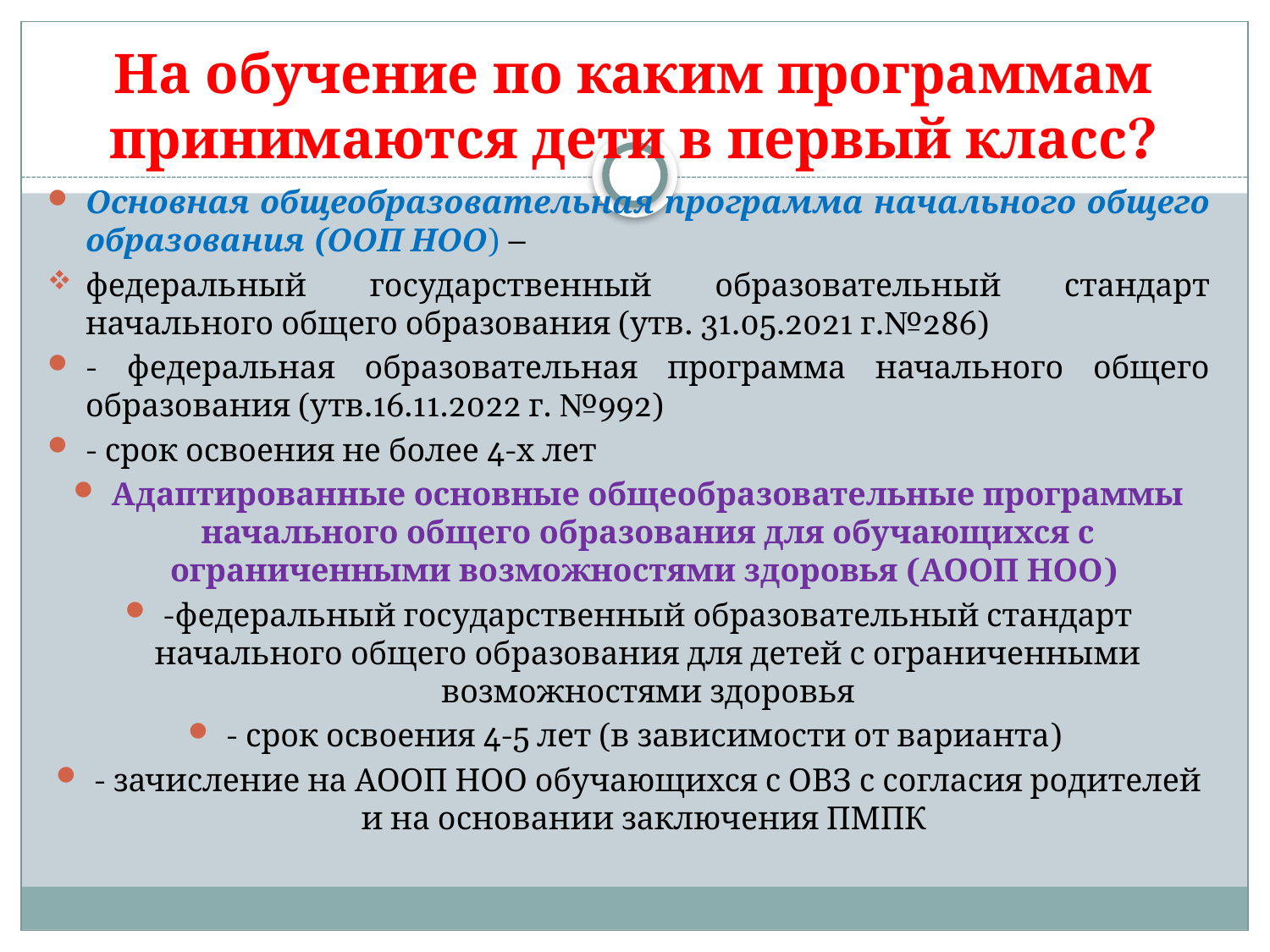

# На обучение по каким программам принимаются дети в первый класс?
Основная общеобразовательная программа начального общего образования (ООП НОО) –
федеральный государственный образовательный стандарт начального общего образования (утв. 31.05.2021 г.№286)
- федеральная образовательная программа начального общего образования (утв.16.11.2022 г. №992)
- срок освоения не более 4-х лет
Адаптированные основные общеобразовательные программы начального общего образования для обучающихся с ограниченными возможностями здоровья (АООП НОО)
-федеральный государственный образовательный стандарт начального общего образования для детей с ограниченными возможностями здоровья
- срок освоения 4-5 лет (в зависимости от варианта)
- зачисление на АООП НОО обучающихся с ОВЗ с согласия родителей и на основании заключения ПМПК